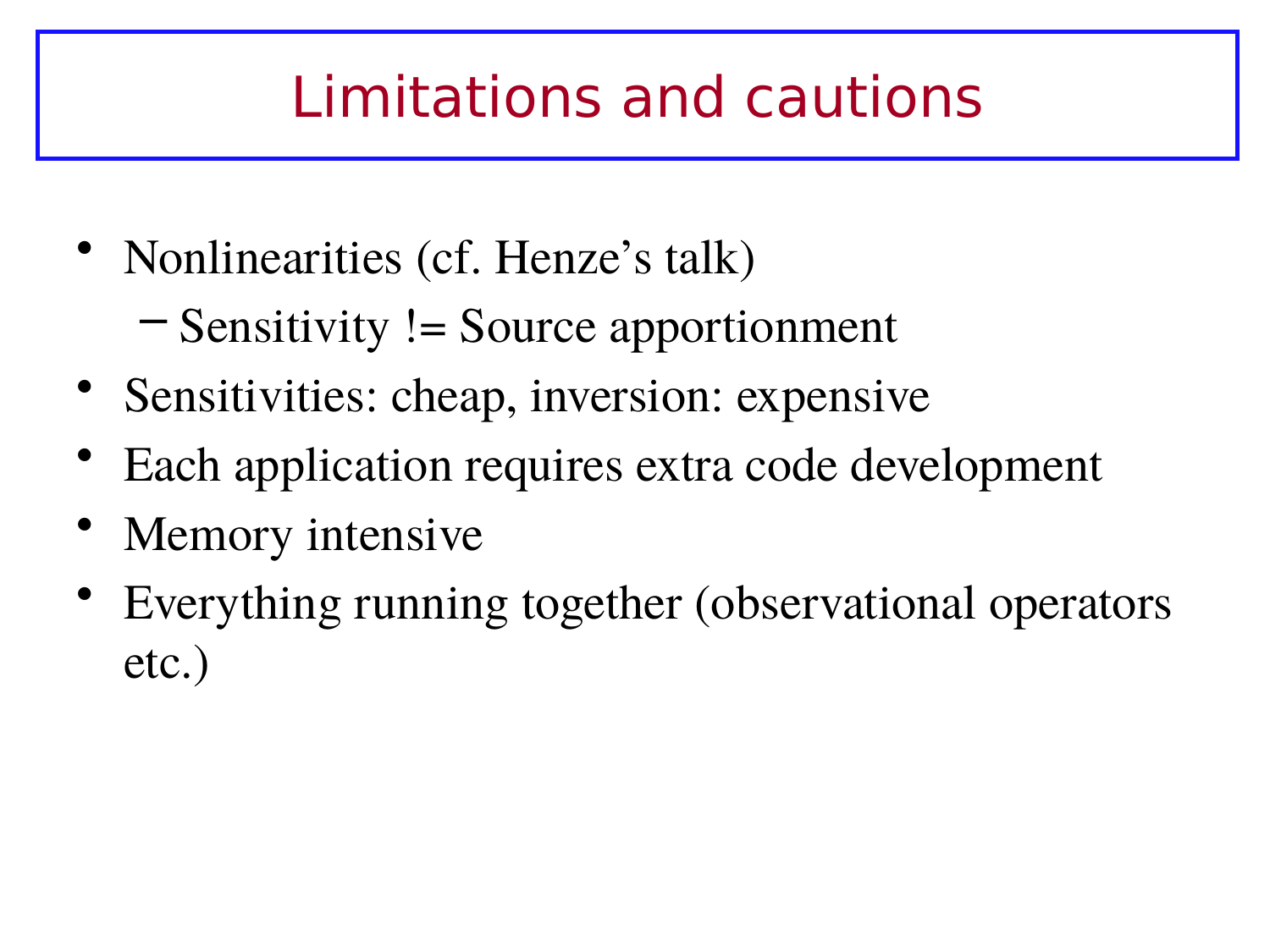

# Limitations and cautions
Nonlinearities (cf. Henze’s talk)
Sensitivity != Source apportionment
Sensitivities: cheap, inversion: expensive
Each application requires extra code development
Memory intensive
Everything running together (observational operators etc.)